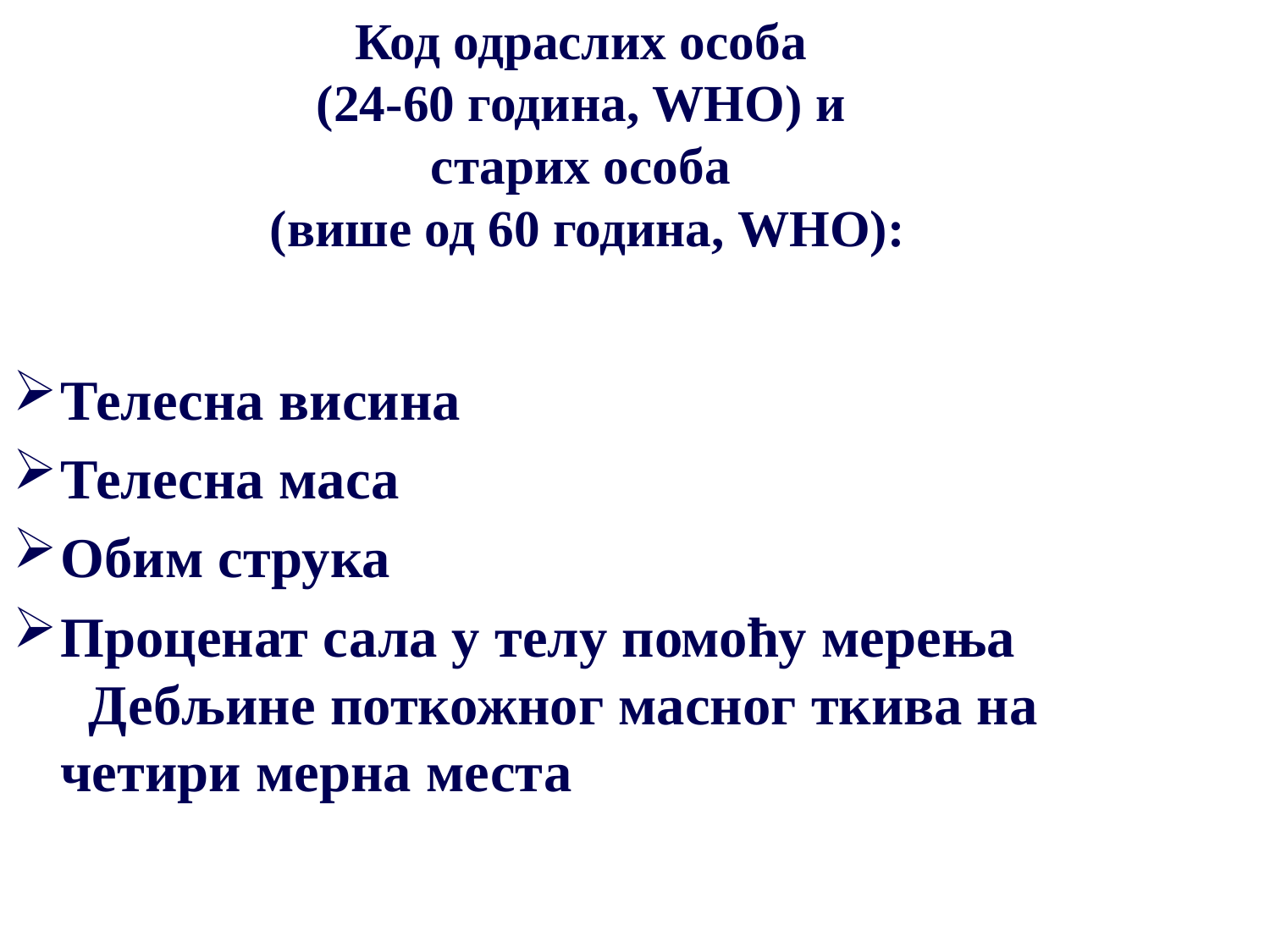

# Код одраслих особа (24-60 година, WHО) и старих особа (више од 60 година, WHО):
Телесна висина
Телесна маса
Обим струка
Проценат сала у телу помоћу мерења                 Дебљине поткожног масног ткива на четири мерна места